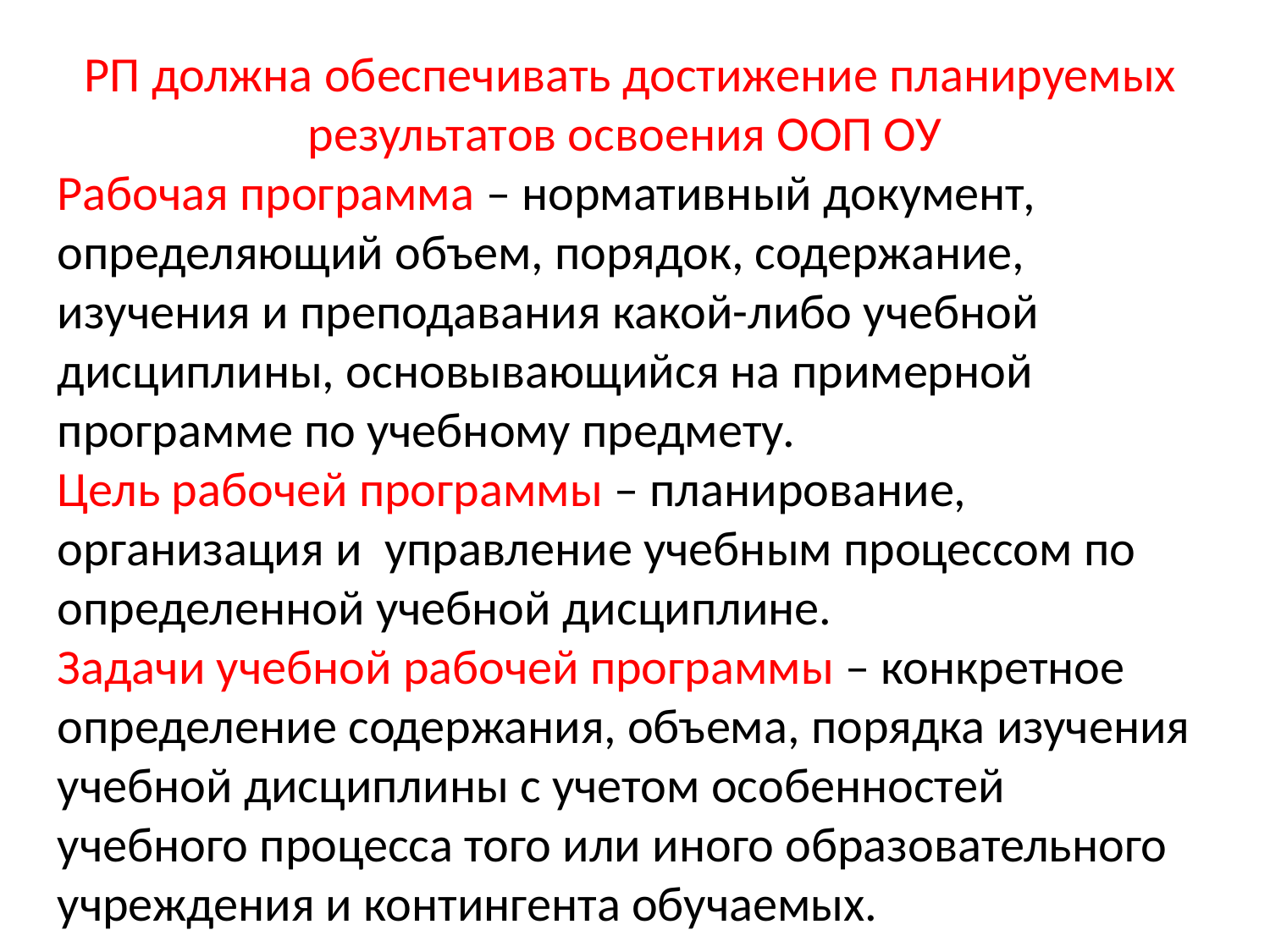

РП должна обеспечивать достижение планируемых результатов освоения ООП ОУ
Рабочая программа – нормативный документ,
определяющий объем, порядок, содержание, изучения и преподавания какой-либо учебной дисциплины, основывающийся на примерной программе по учебному предмету.
Цель рабочей программы – планирование, организация и  управление учебным процессом по определенной учебной дисциплине.
Задачи учебной рабочей программы – конкретное определение содержания, объема, порядка изучения учебной дисциплины с учетом особенностей учебного процесса того или иного образовательного учреждения и контингента обучаемых.